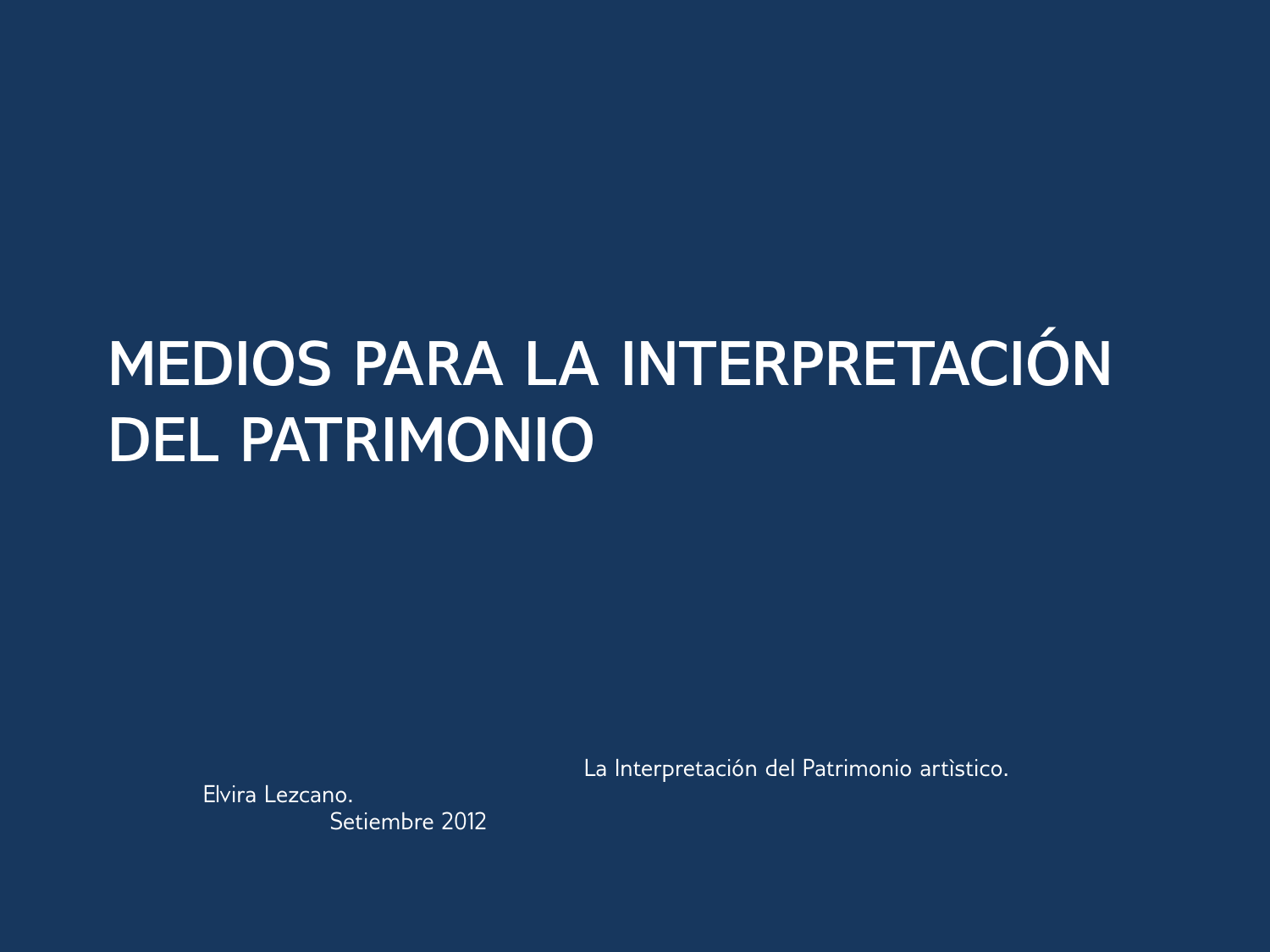

MEDIOS PARA LA INTERPRETACIÓN DEL PATRIMONIO

			La Interpretación del Patrimonio artìstico.  Elvira Lezcano.
	Setiembre 2012